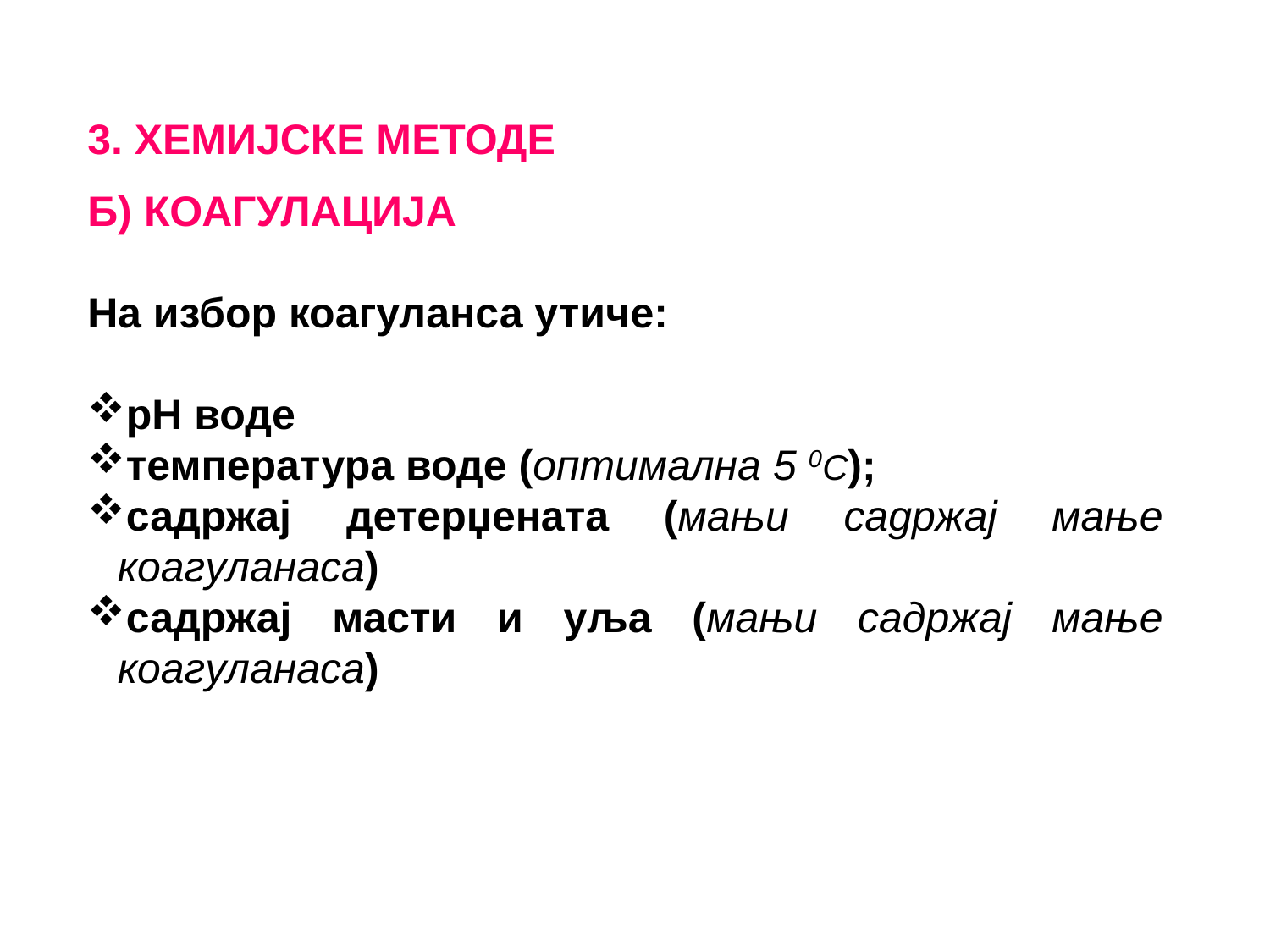

3. ХЕМИЈСКЕ МЕТОДЕ
Б) КОАГУЛАЦИЈА

На избор коагуланса утиче:

pH воде
температура воде (оптимална 5 0С);
садржај детерџената (мањи садржај мање коагуланаса)
садржај масти и уља (мањи садржај мање коагуланаса)